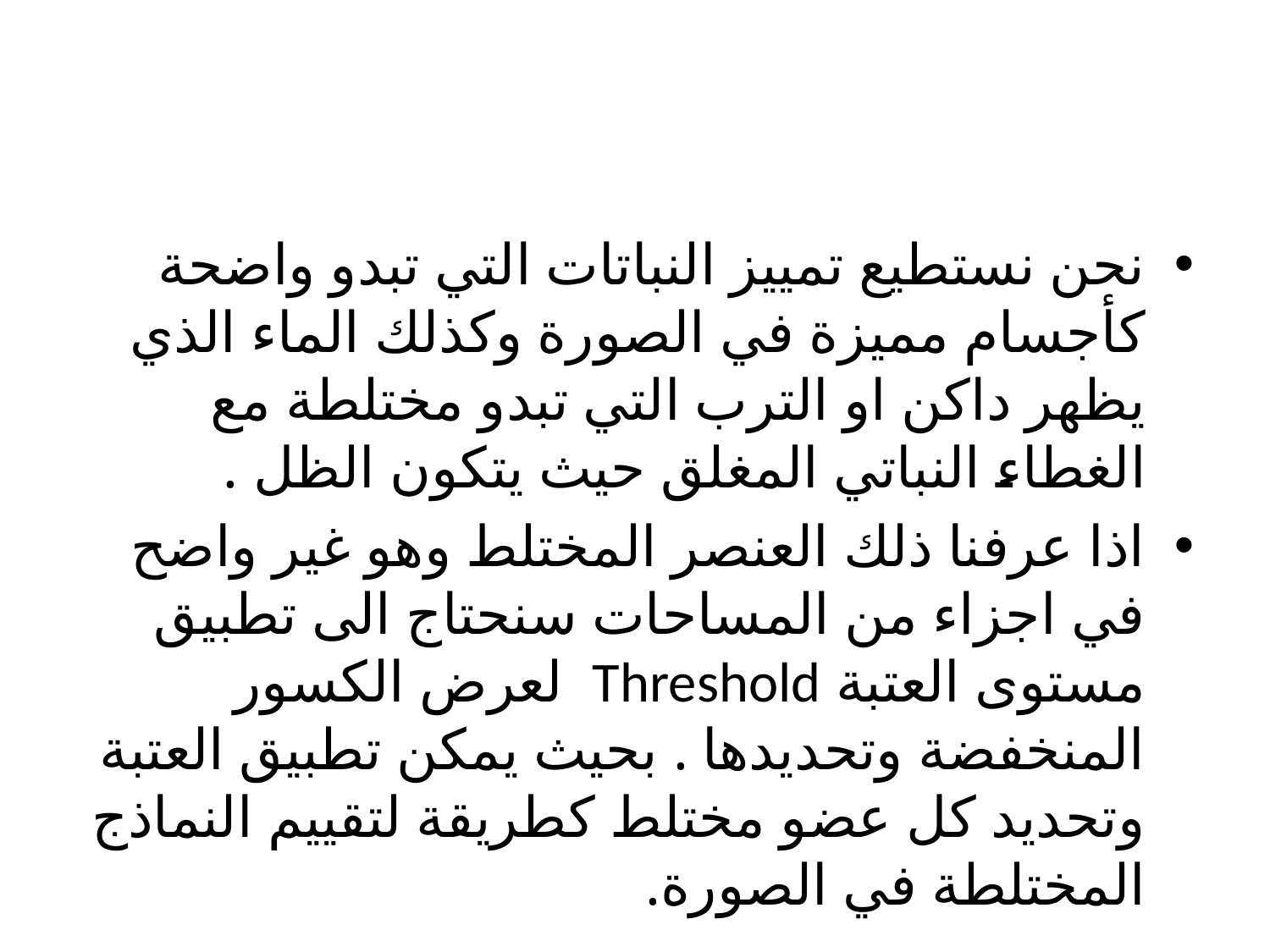

نحن نستطيع تمييز النباتات التي تبدو واضحة كأجسام مميزة في الصورة وكذلك الماء الذي يظهر داكن او الترب التي تبدو مختلطة مع الغطاء النباتي المغلق حيث يتكون الظل .
اذا عرفنا ذلك العنصر المختلط وهو غير واضح في اجزاء من المساحات سنحتاج الى تطبيق مستوى العتبة Threshold  لعرض الكسور المنخفضة وتحديدها . بحيث يمكن تطبيق العتبة وتحديد كل عضو مختلط كطريقة لتقييم النماذج المختلطة في الصورة.